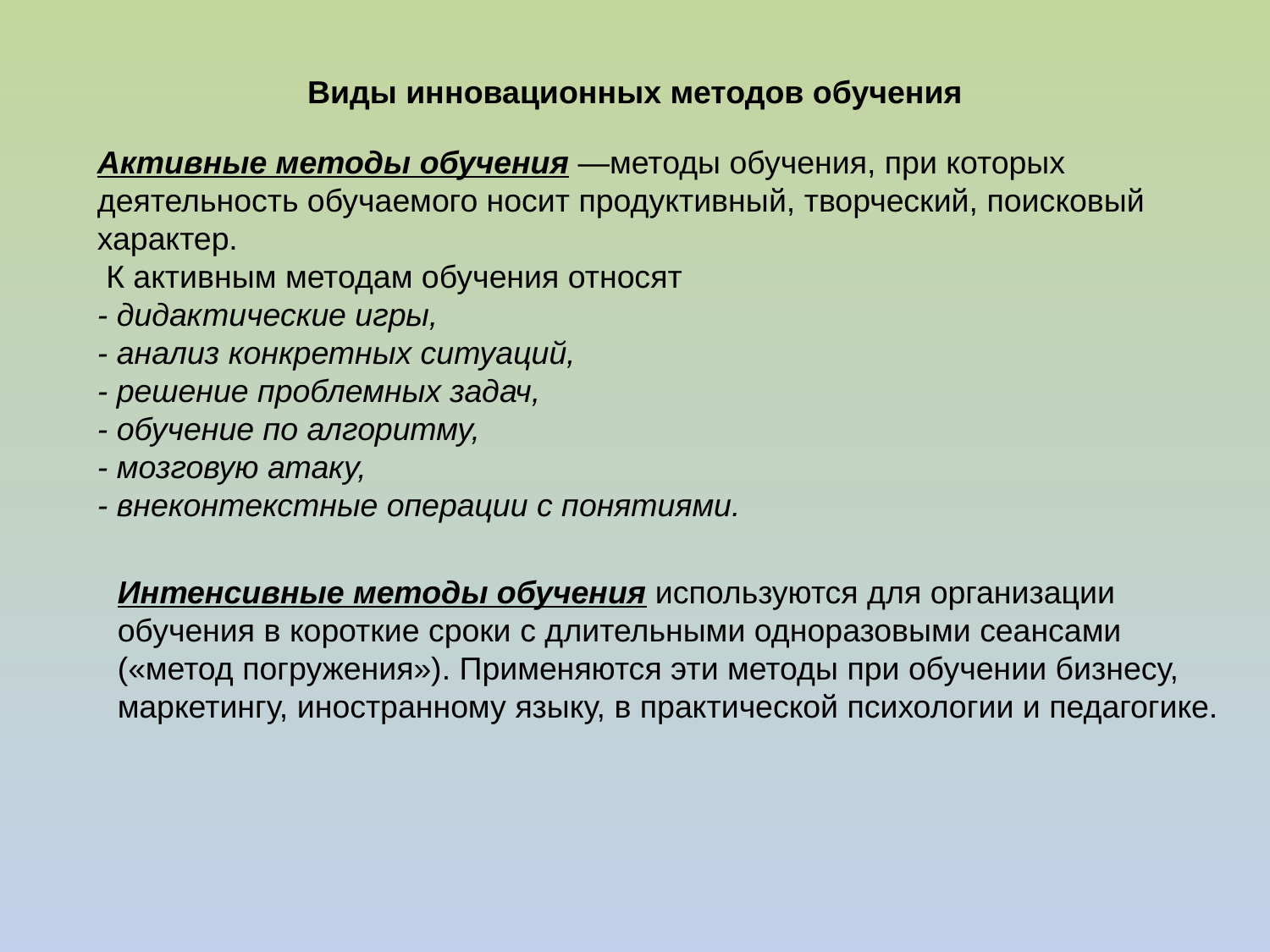

Виды инновационных методов обучения
Активные методы обучения —методы обучения, при которых деятельность обучаемого носит продуктивный, творческий, поисковый характер.
 К активным методам обучения относят
- дидактические игры,
- анализ конкретных ситуаций,
- решение проблемных задач,
- обучение по алгоритму,
- мозговую атаку,
- внеконтекстные операции с понятиями.

Интенсивные методы обучения используются для организации обучения в короткие сроки с длительными одноразовыми сеансами («метод погружения»). Применяются эти методы при обучении бизнесу, маркетингу, иностранному языку, в практической психологии и педагогике.